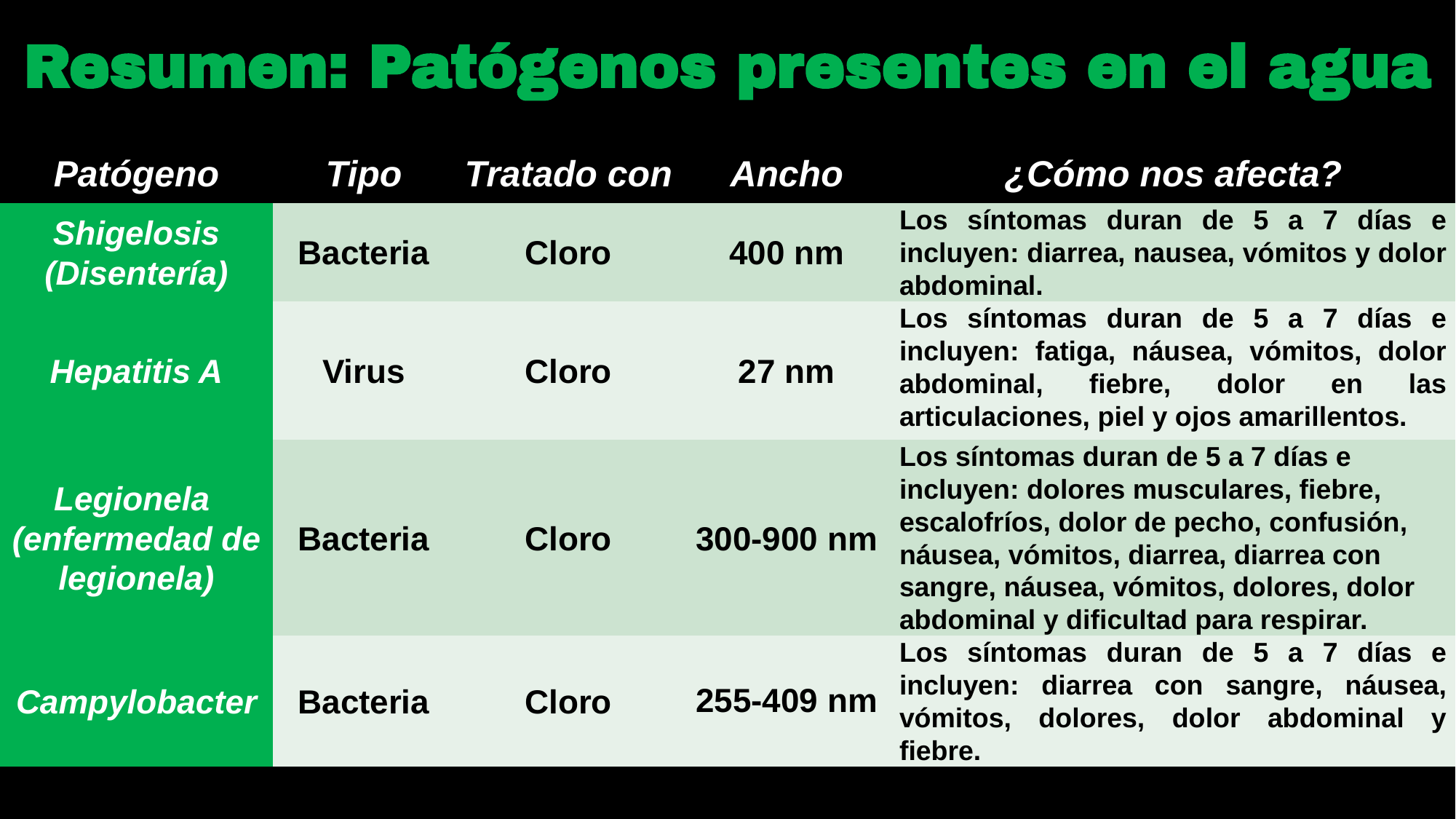

Resumen: Patógenos presentes en el agua
| Patógeno | Tipo | Tratado con | Ancho | ¿Cómo nos afecta? |
| --- | --- | --- | --- | --- |
| Shigelosis (Disentería) | Bacteria | Cloro | 400 nm | Los síntomas duran de 5 a 7 días e incluyen: diarrea, nausea, vómitos y dolor abdominal. |
| Hepatitis A | Virus | Cloro | 27 nm | Los síntomas duran de 5 a 7 días e incluyen: fatiga, náusea, vómitos, dolor abdominal, fiebre, dolor en las articulaciones, piel y ojos amarillentos. |
| Legionela (enfermedad de legionela) | Bacteria | Cloro | 300-900 nm | Los síntomas duran de 5 a 7 días e incluyen: dolores musculares, fiebre, escalofríos, dolor de pecho, confusión, náusea, vómitos, diarrea, diarrea con sangre, náusea, vómitos, dolores, dolor abdominal y dificultad para respirar. |
| Campylobacter | Bacteria | Cloro | 255-409 nm | Los síntomas duran de 5 a 7 días e incluyen: diarrea con sangre, náusea, vómitos, dolores, dolor abdominal y fiebre. |